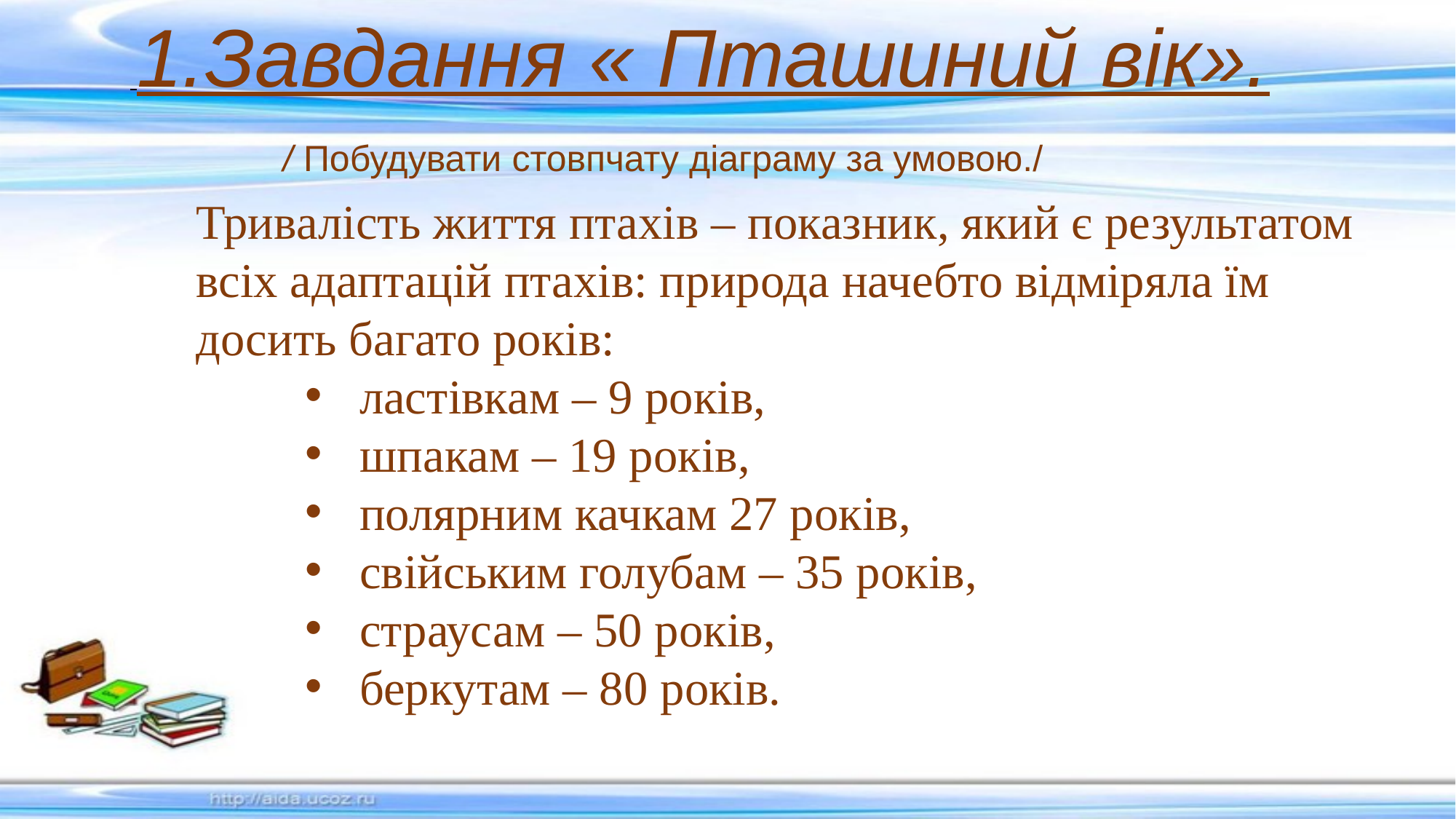

1.Завдання « Пташиний вік».
/ Побудувати стовпчату діаграму за умовою./
Тривалість життя птахів – показник, який є результатом всіх адаптацій птахів: природа начебто відміряла їм досить багато років:
ластівкам – 9 років,
шпакам – 19 років,
полярним качкам 27 років,
свійським голубам – 35 років,
страусам – 50 років,
беркутам – 80 років.